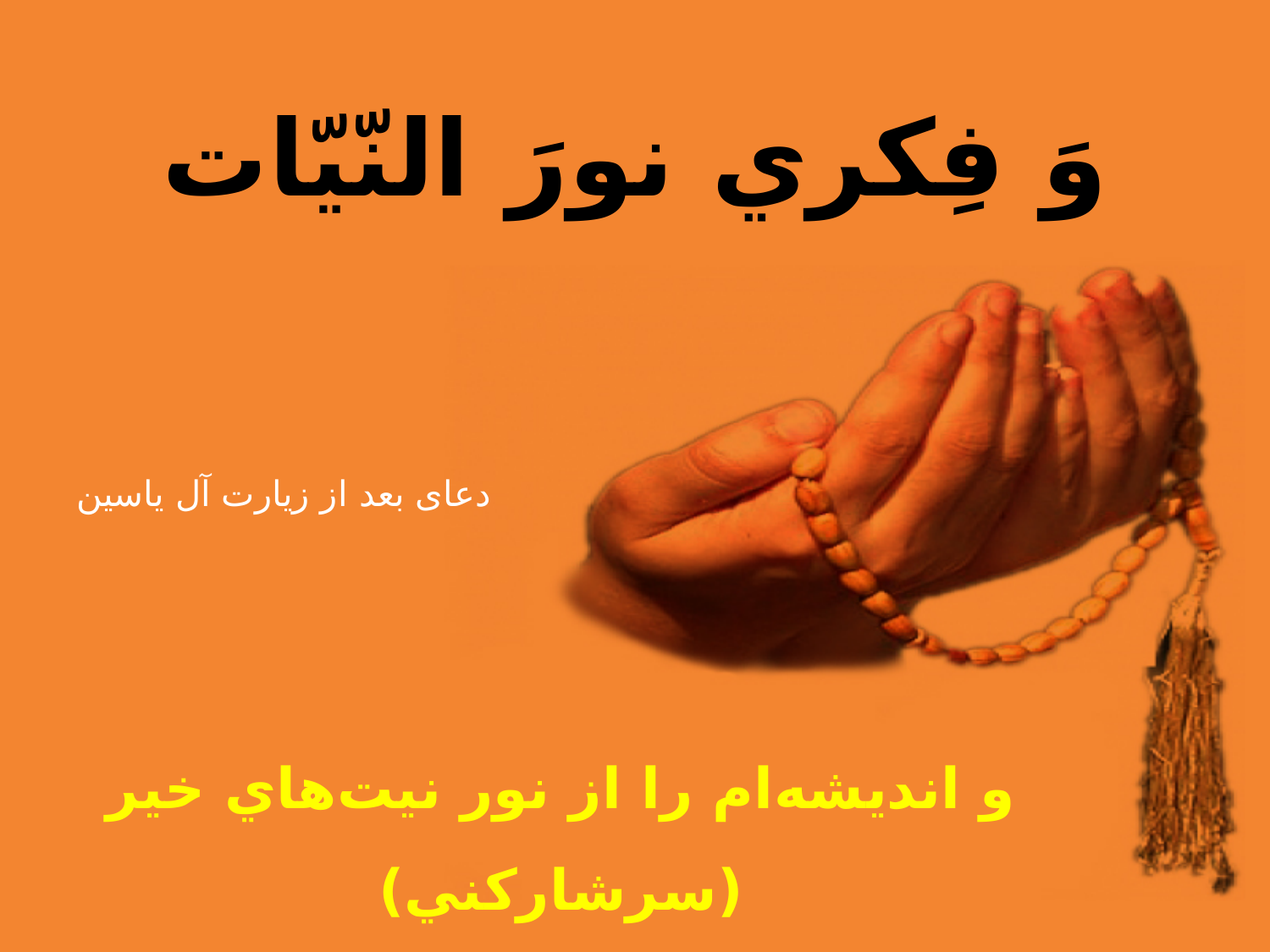

وَ فِكري نورَ ‌النّيّات
و انديشه‌ام را از نور نيت‌هاي خير (سرشاركني)